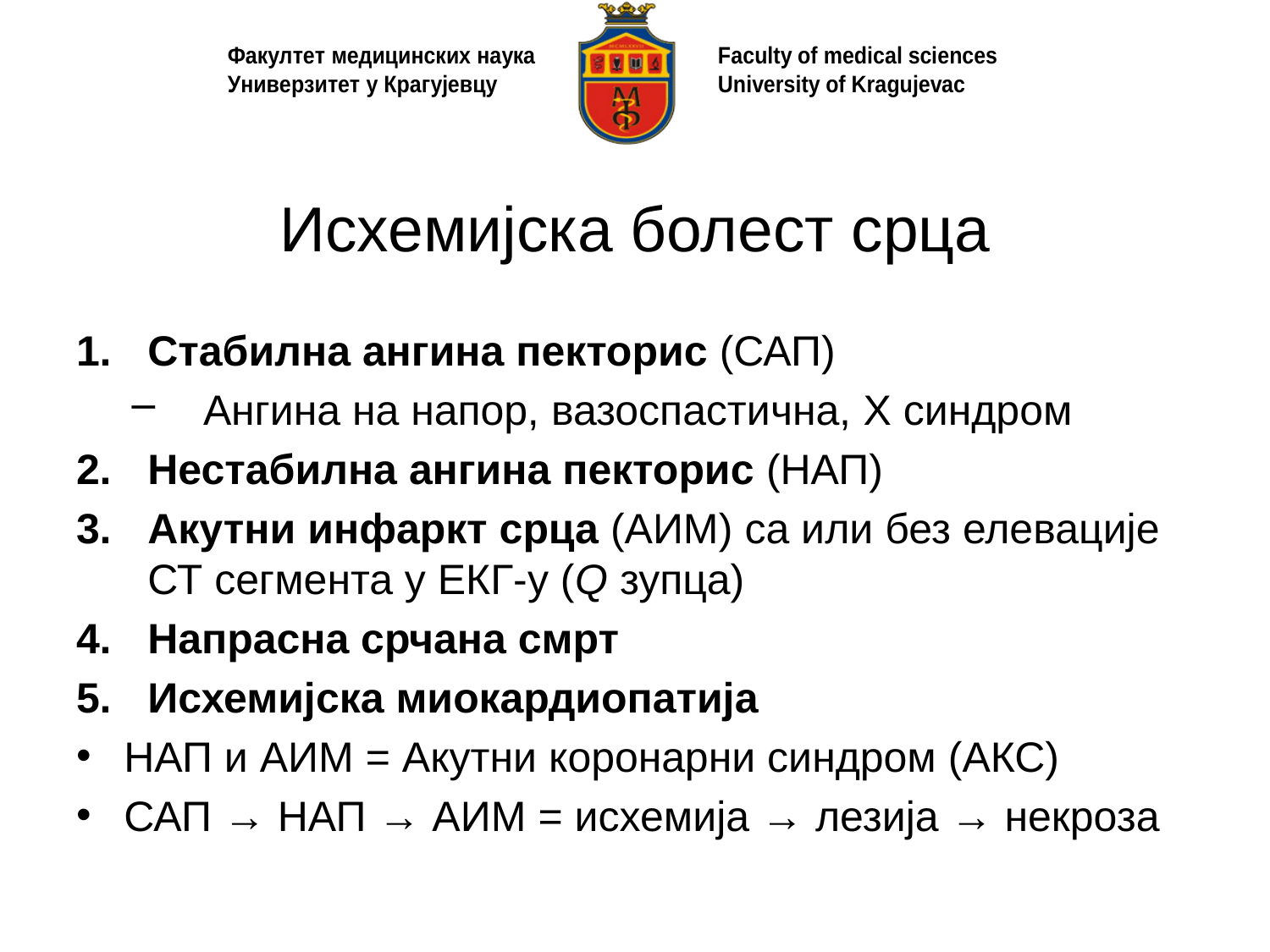

# Исхемијска болест срца
Стабилна ангина пекторис (САП)
Ангина на напор, вазоспастична, X синдром
Нестабилна ангина пекторис (НАП)
Акутни инфаркт срца (АИМ) са или без елевације СТ сегмента у ЕКГ-у (Q зупца)
Напрасна срчана смрт
Исхемијска миокардиопатија
НАП и АИМ = Акутни коронарни синдром (АКС)
САП → НАП → АИМ = исхемија → лезија → некроза